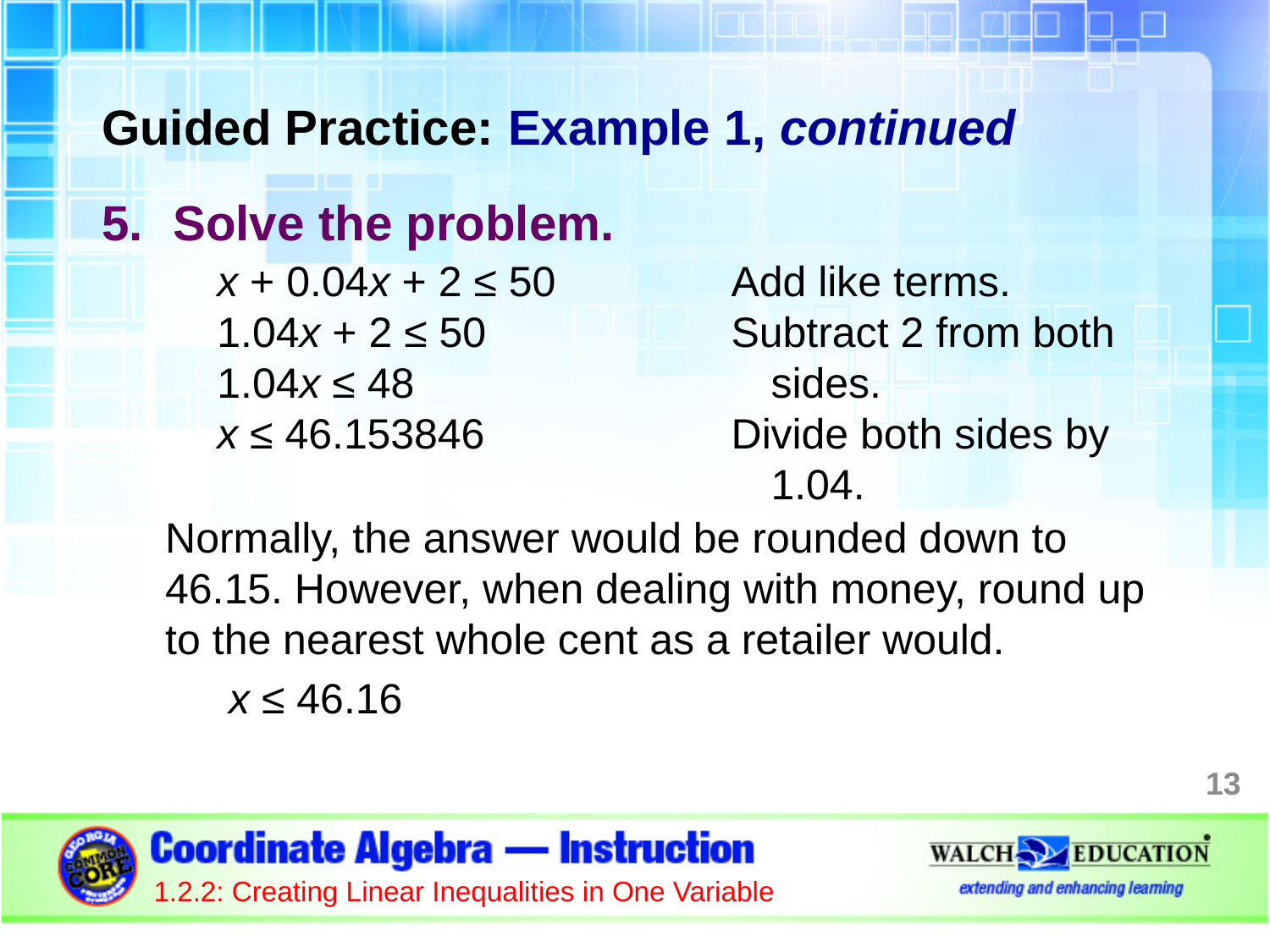

Guided Practice: Example 1, continued

Solve the problem.

Normally, the answer would be rounded down to 46.15. However, when dealing with money, round up to the nearest whole cent as a retailer would.
x ≤ 46.16

x + 0.04x + 2 ≤ 50
1.04x + 2 ≤ 50
1.04x ≤ 48
x ≤ 46.153846

Add like terms.
Subtract 2 from both sides.
Divide both sides by 1.04.
13
1.2.2: Creating Linear Inequalities in One Variable